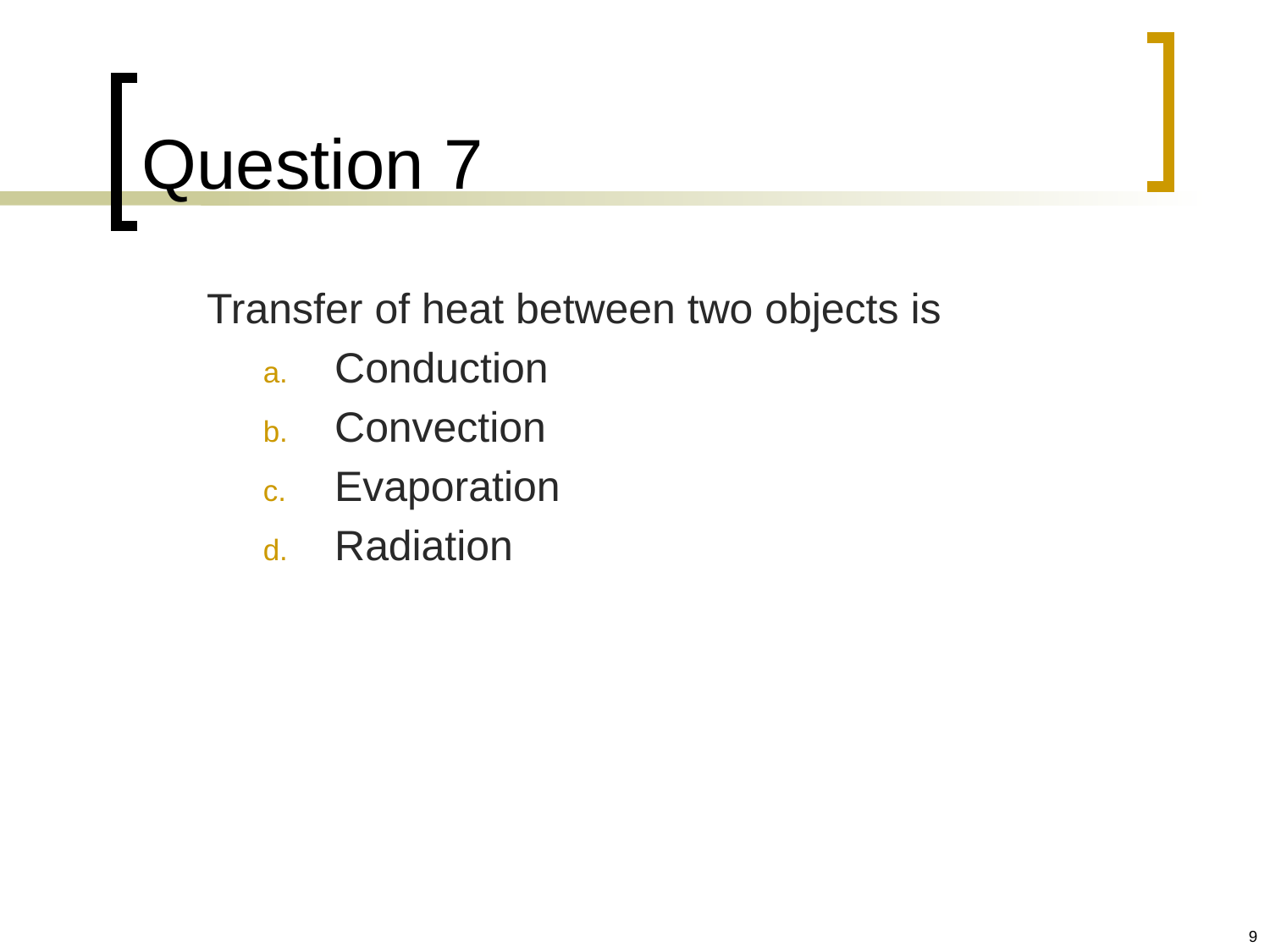

# Question 7
	Transfer of heat between two objects is
Conduction
Convection
Evaporation
Radiation